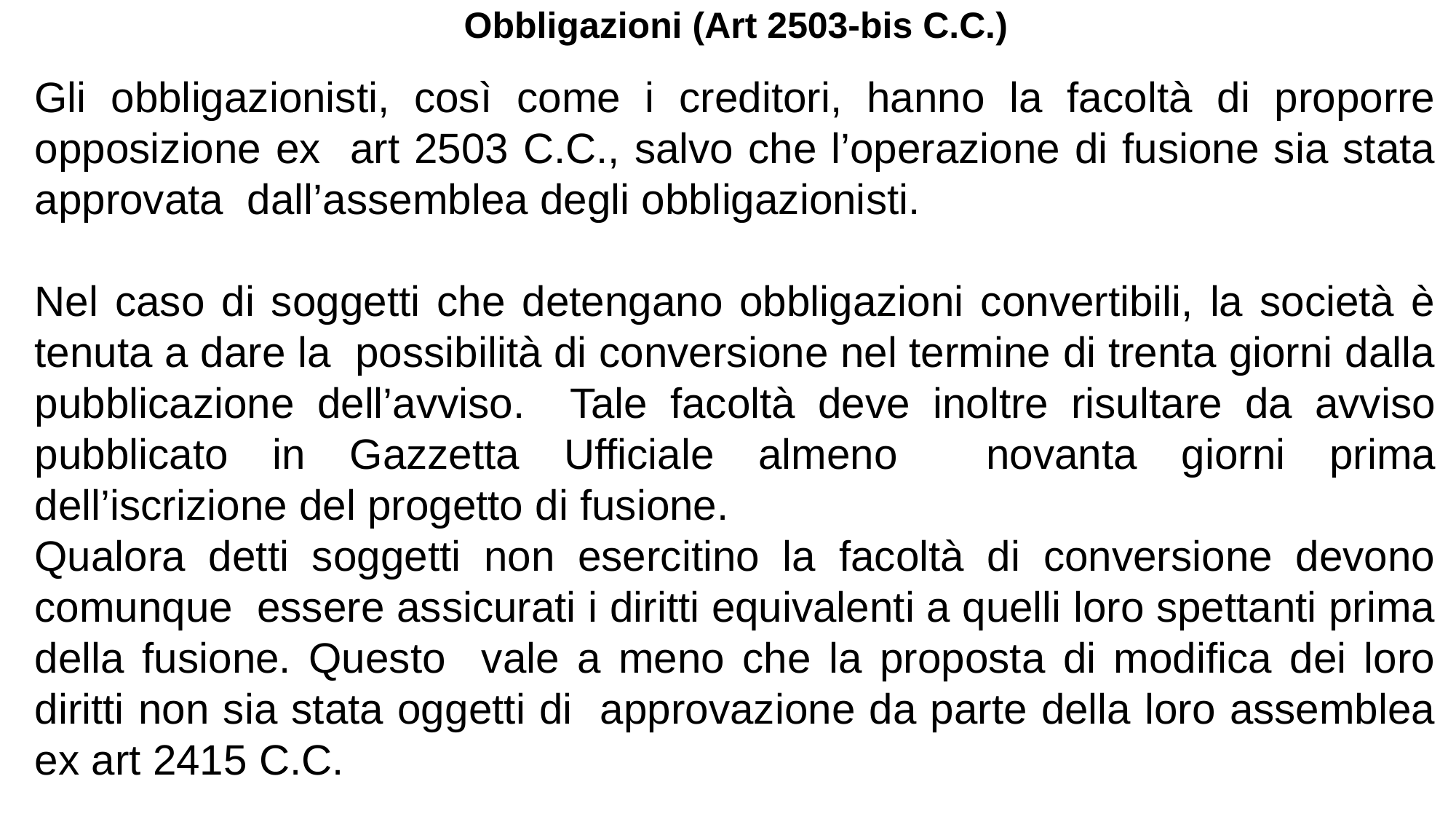

Obbligazioni (Art 2503-bis C.C.)
Gli obbligazionisti, così come i creditori, hanno la facoltà di proporre opposizione ex  art 2503 C.C., salvo che l’operazione di fusione sia stata approvata  dall’assemblea degli obbligazionisti.

Nel caso di soggetti che detengano obbligazioni convertibili, la società è tenuta a dare la  possibilità di conversione nel termine di trenta giorni dalla pubblicazione dell’avviso.  Tale facoltà deve inoltre risultare da avviso pubblicato in Gazzetta Ufficiale almeno  novanta giorni prima dell’iscrizione del progetto di fusione.
Qualora detti soggetti non esercitino la facoltà di conversione devono comunque  essere assicurati i diritti equivalenti a quelli loro spettanti prima della fusione. Questo  vale a meno che la proposta di modifica dei loro diritti non sia stata oggetti di  approvazione da parte della loro assemblea ex art 2415 C.C.